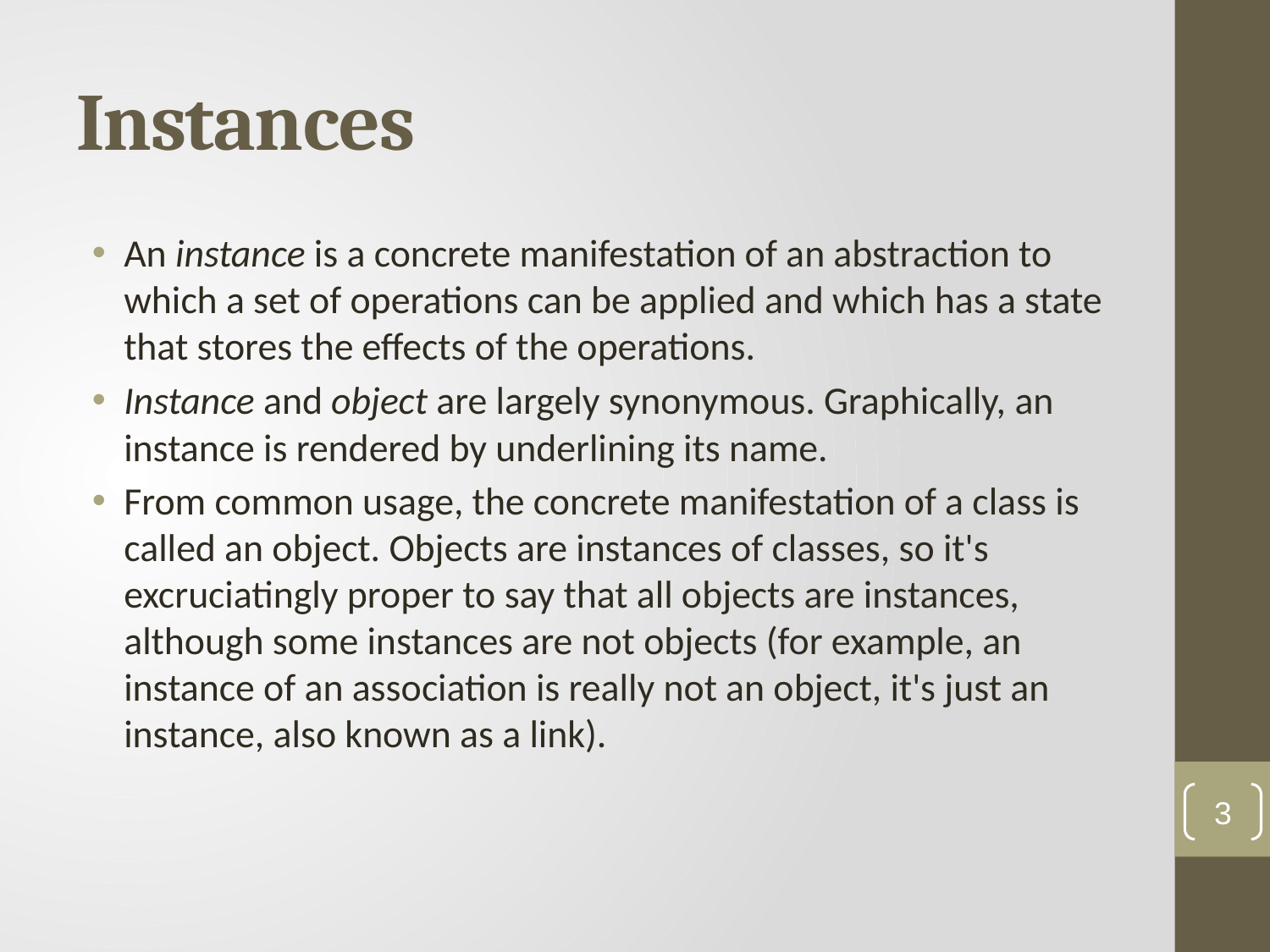

# Instances
An instance is a concrete manifestation of an abstraction to which a set of operations can be applied and which has a state that stores the effects of the operations.
Instance and object are largely synonymous. Graphically, an instance is rendered by underlining its name.
From common usage, the concrete manifestation of a class is called an object. Objects are instances of classes, so it's excruciatingly proper to say that all objects are instances, although some instances are not objects (for example, an instance of an association is really not an object, it's just an instance, also known as a link).
3